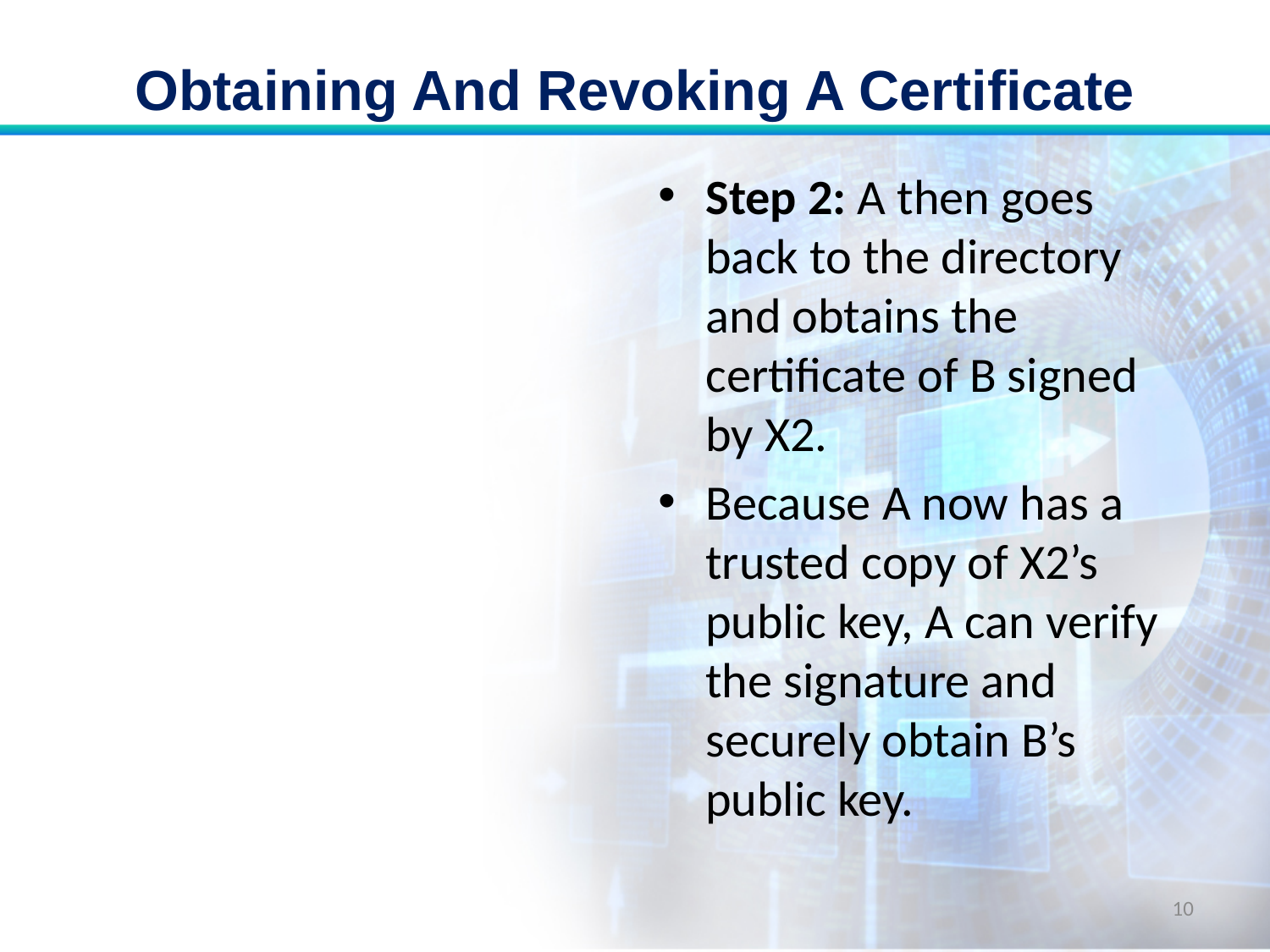

# Obtaining And Revoking A Certificate
Step 2: A then goes back to the directory and obtains the certificate of B signed by X2.
Because A now has a trusted copy of X2’s public key, A can verify the signature and securely obtain B’s public key.
10